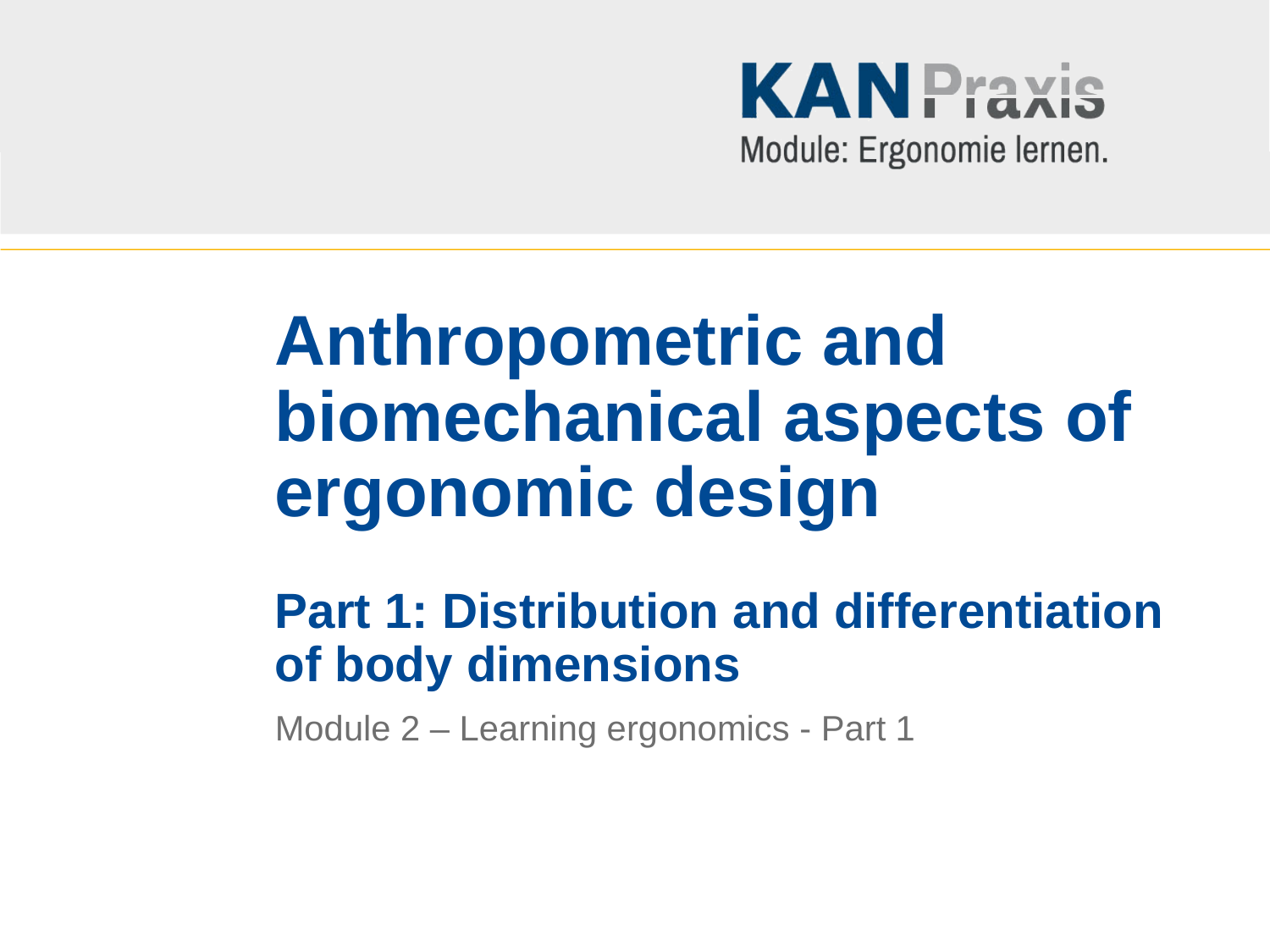

# Anthropometric and biomechanical aspects of ergonomic design Part 1: Distribution and differentiation of body dimensions
Module 2 – Learning ergonomics - Part 1